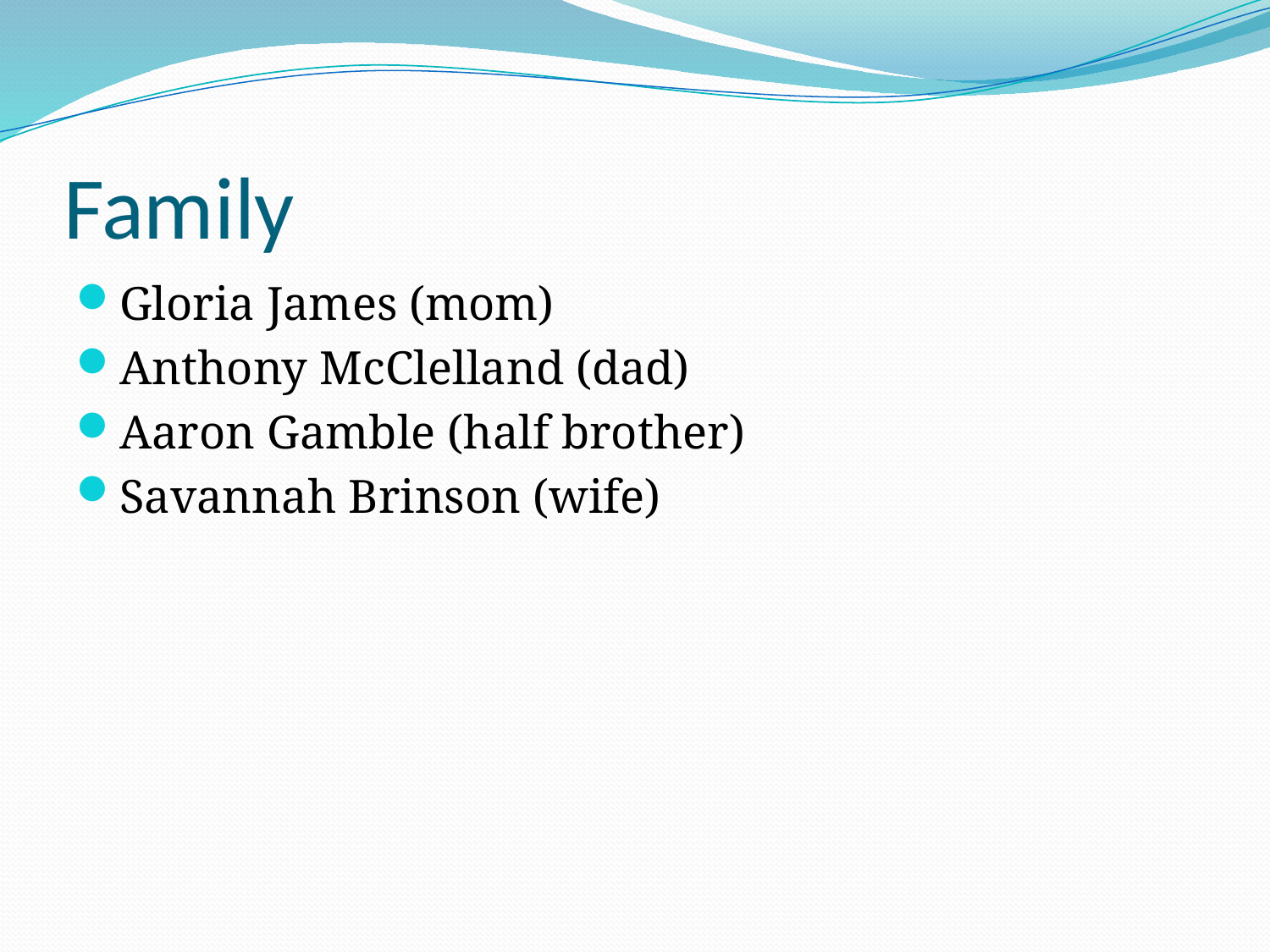

# Family
Gloria James (mom)
Anthony McClelland (dad)
Aaron Gamble (half brother)
Savannah Brinson (wife)